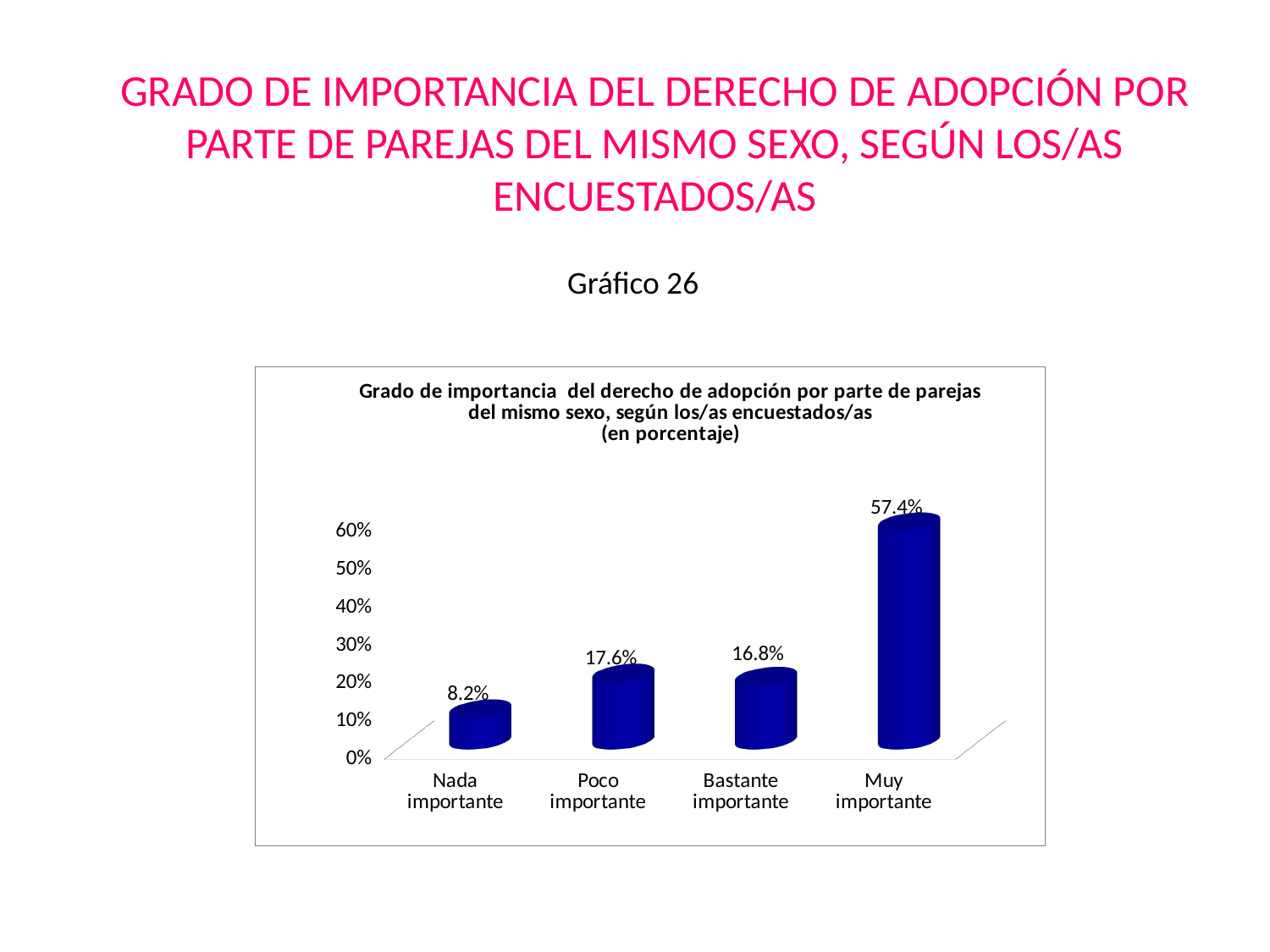

GRADO DE IMPORTANCIA DEL DERECHO DE ADOPCIÓN POR PARTE DE PAREJAS DEL MISMO SEXO, SEGÚN LOS/AS ENCUESTADOS/AS
Gráfico 26

[unsupported chart]